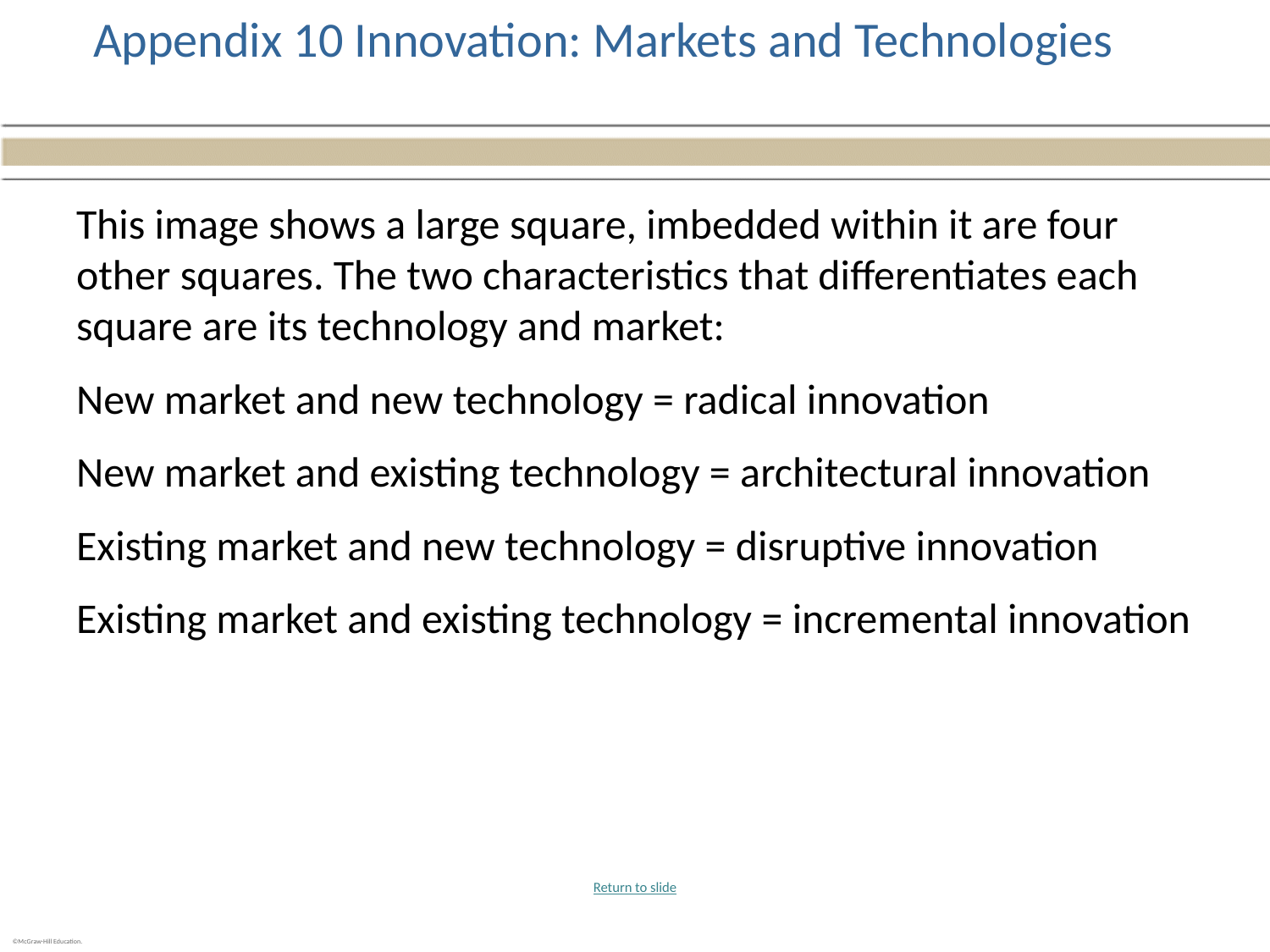

# Appendix 10 Innovation: Markets and Technologies
This image shows a large square, imbedded within it are four other squares. The two characteristics that differentiates each square are its technology and market:
New market and new technology = radical innovation
New market and existing technology = architectural innovation
Existing market and new technology = disruptive innovation
Existing market and existing technology = incremental innovation
Return to slide